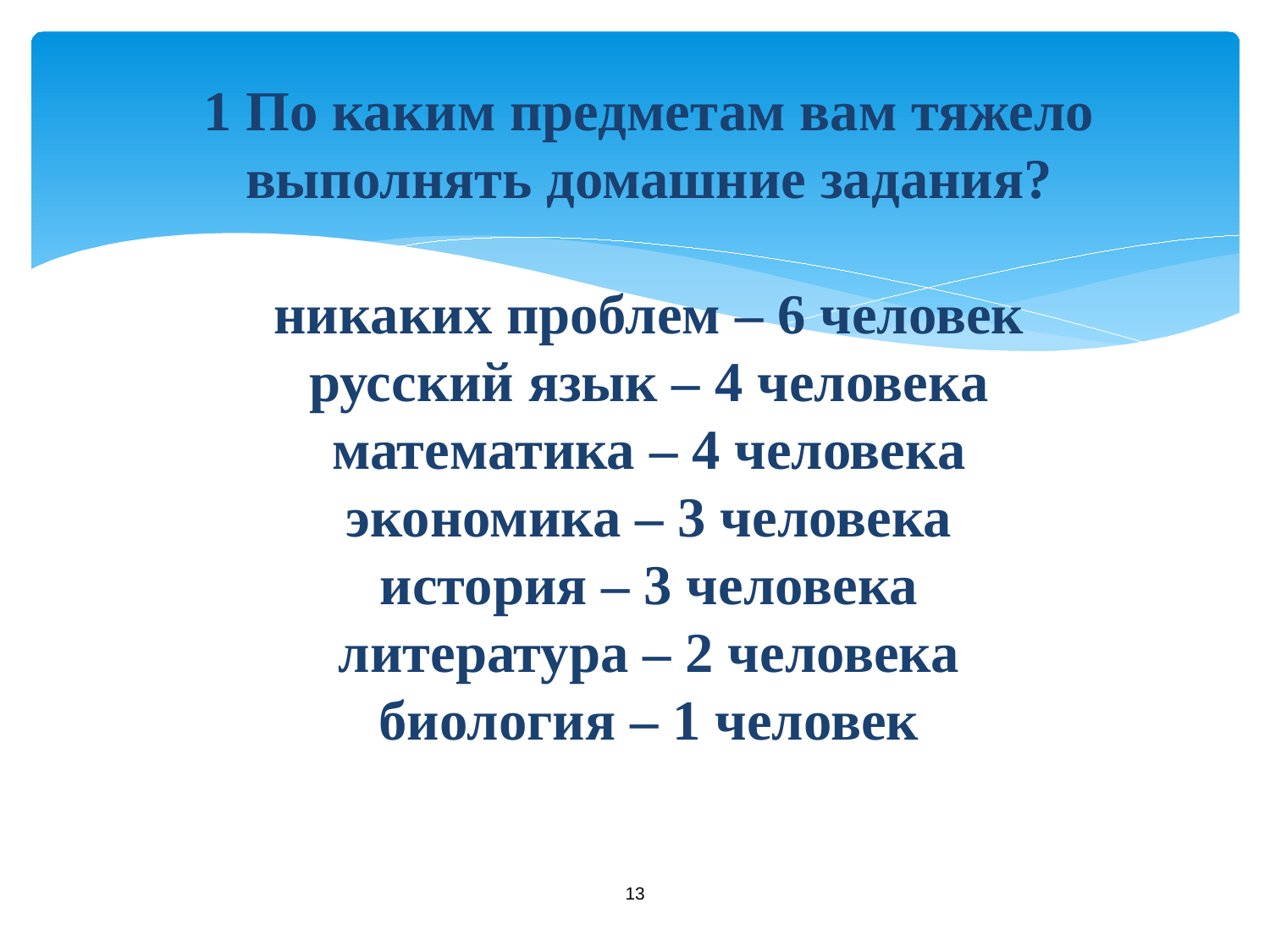

# 1 По каким предметам вам тяжело выполнять домашние задания? никаких проблем – 6 человек русский язык – 4 человека математика – 4 человека экономика – 3 человека история – 3 человека литература – 2 человека биология – 1 человек
13